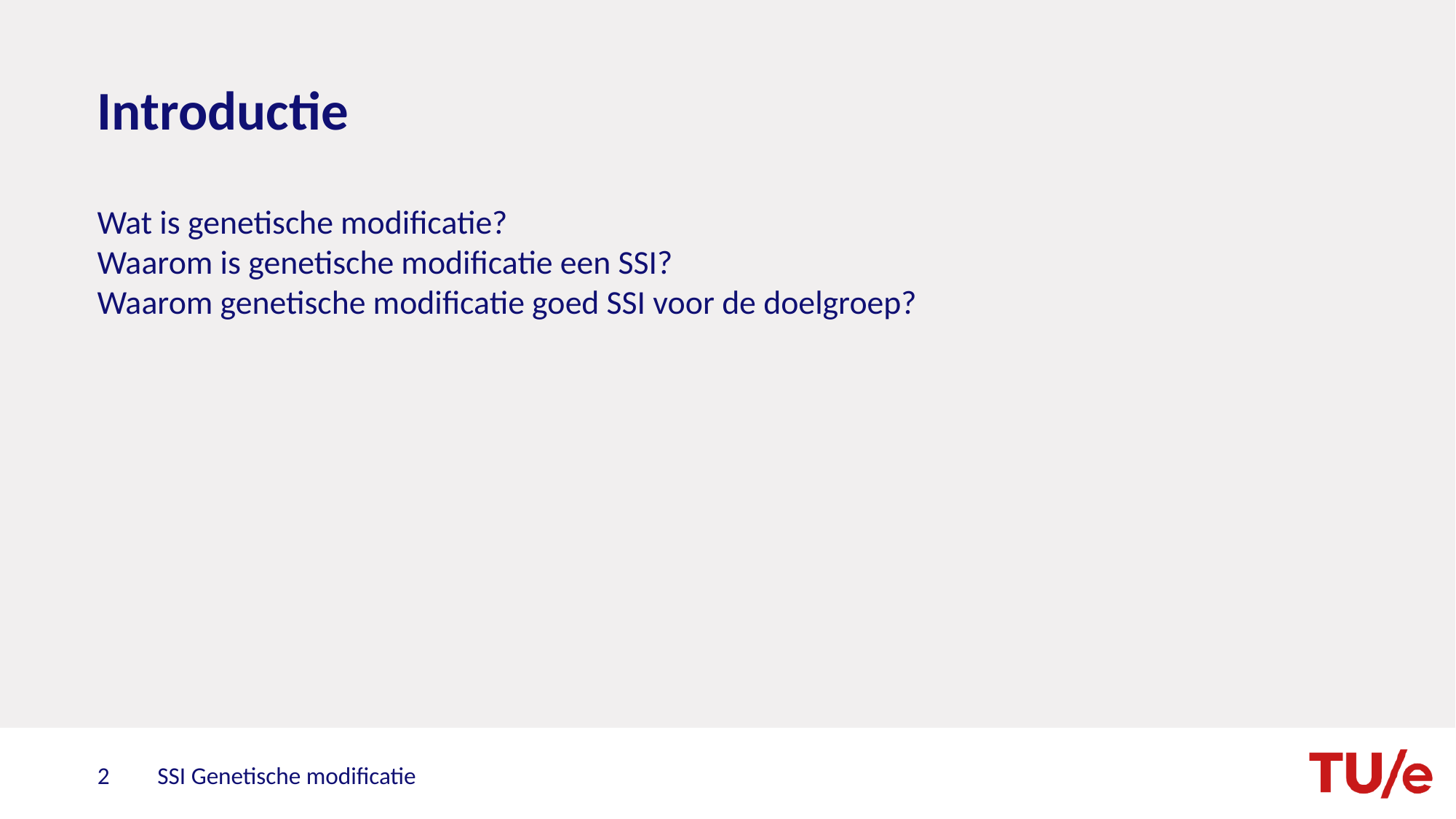

# Introductie
Wat is genetische modificatie?
Waarom is genetische modificatie een SSI?
Waarom genetische modificatie goed SSI voor de doelgroep?
SSI Genetische modificatie
2